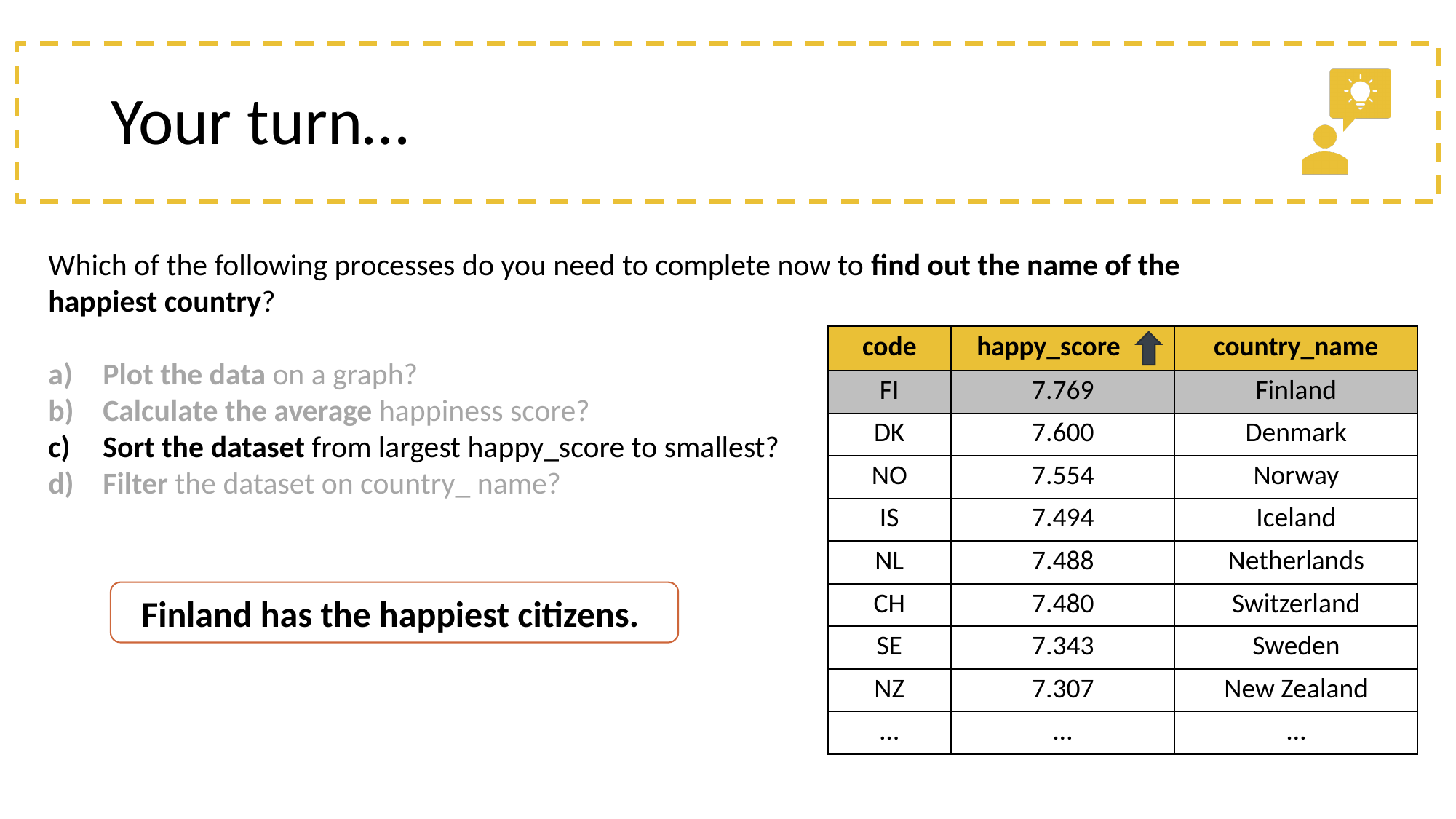

# Your turn…
Which of the following processes do you need to complete now to find out the name of the happiest country?

Plot the data on a graph?
Calculate the average happiness score?
Sort the dataset from largest happy_score to smallest?
Filter the dataset on country_ name?

| code | happy\_score | country\_name |
| --- | --- | --- |
| FI | 7.769 | Finland |
| DK | 7.600 | Denmark |
| NO | 7.554 | Norway |
| IS | 7.494 | Iceland |
| NL | 7.488 | Netherlands |
| CH | 7.480 | Switzerland |
| SE | 7.343 | Sweden |
| NZ | 7.307 | New Zealand |
| … | … | … |

Finland has the happiest citizens.